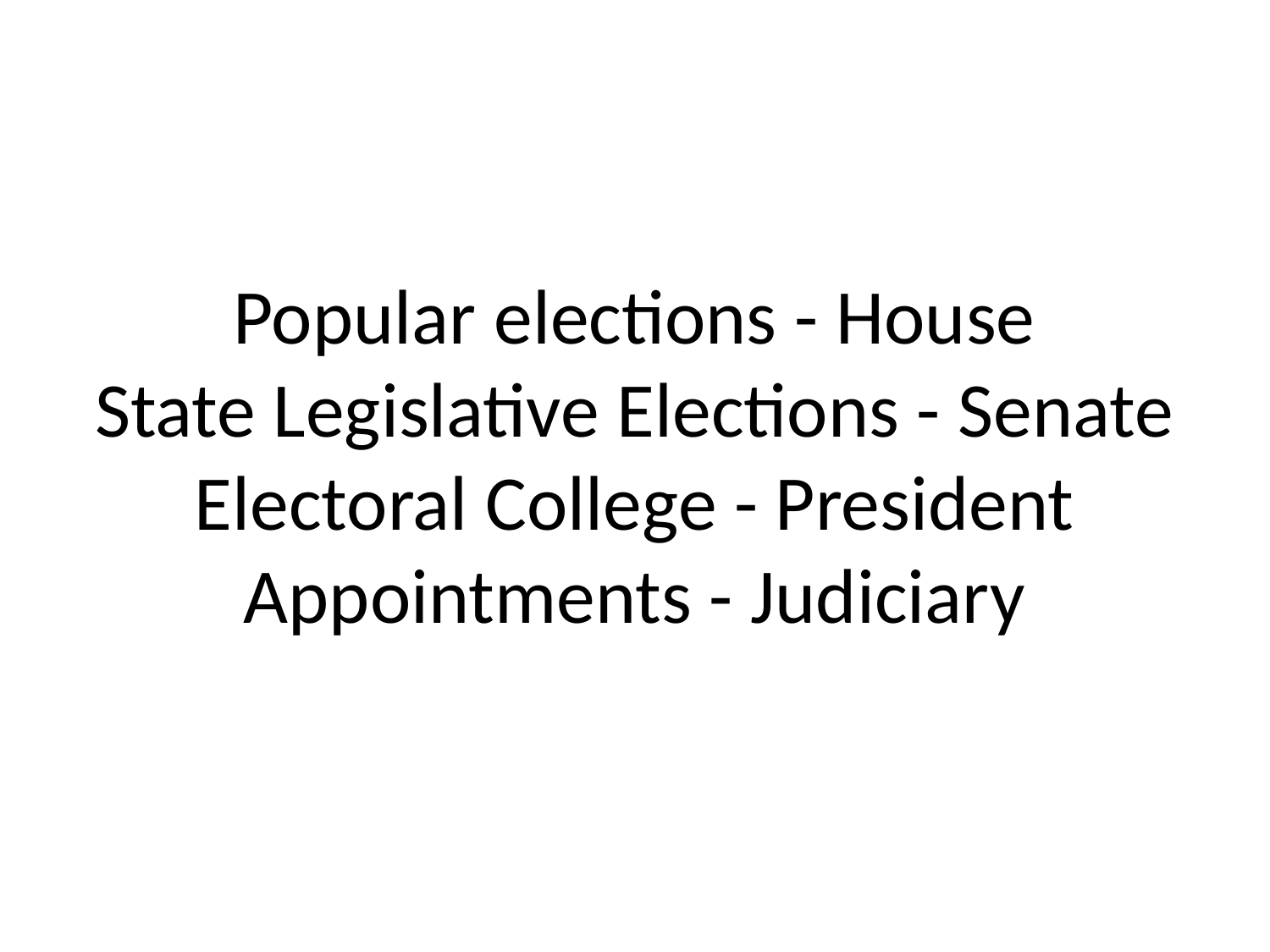

# Popular elections - House State Legislative Elections - Senate Electoral College - President Appointments - Judiciary